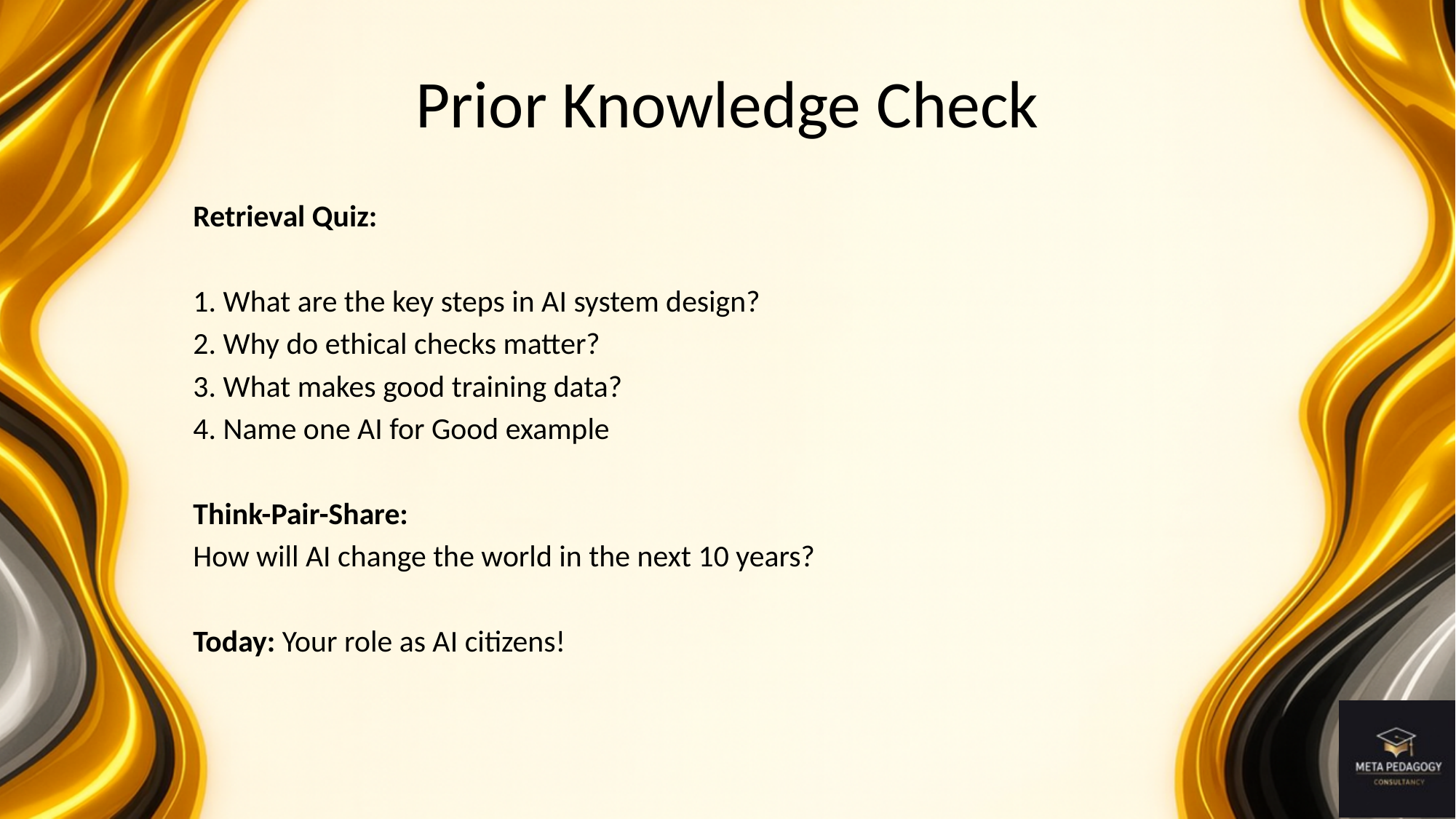

# Prior Knowledge Check
Retrieval Quiz:

1. What are the key steps in AI system design?
2. Why do ethical checks matter?
3. What makes good training data?
4. Name one AI for Good example

Think-Pair-Share:
How will AI change the world in the next 10 years?

Today: Your role as AI citizens!